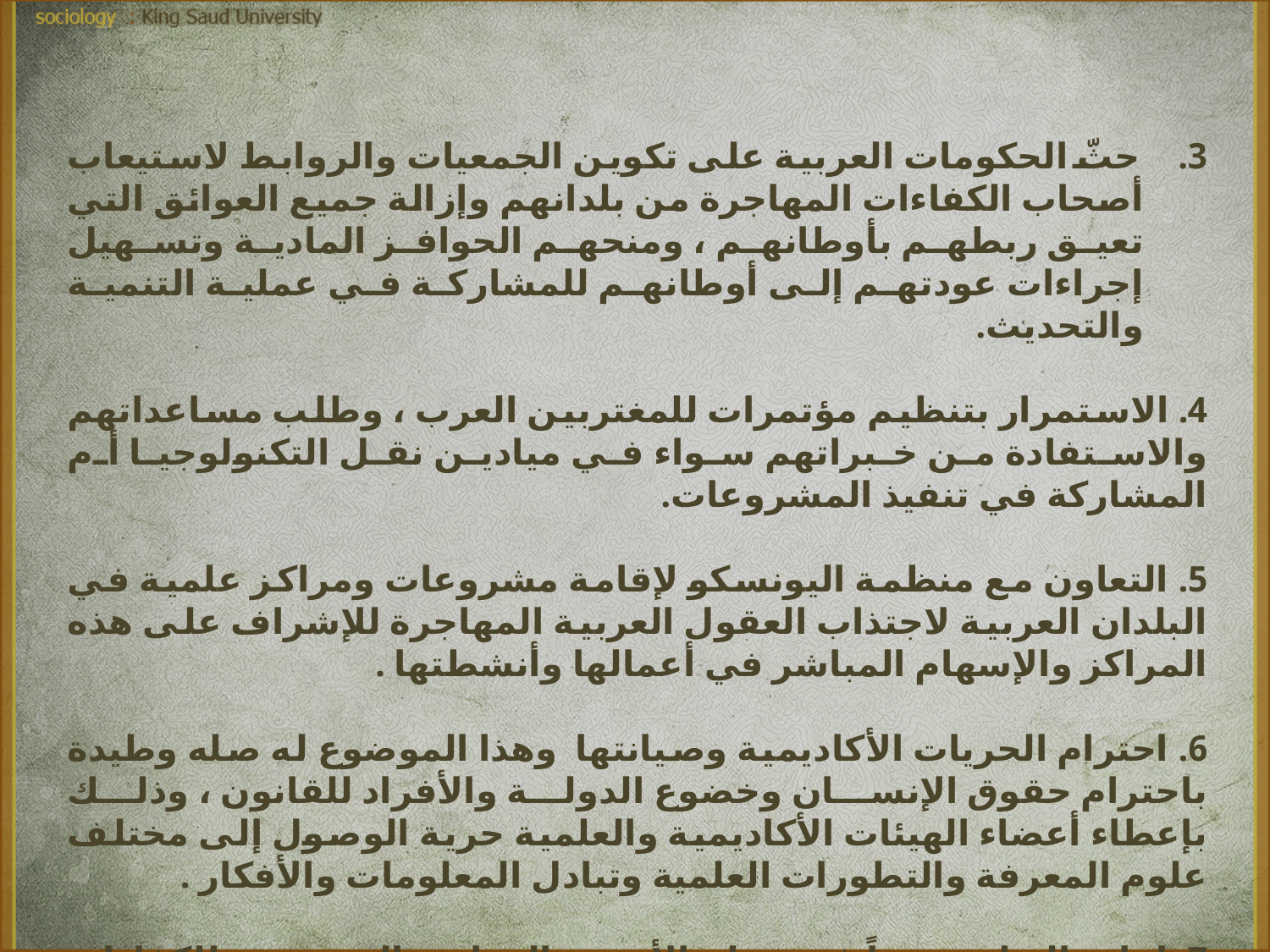

حثّ الحكومات العربية على تكوين الجمعيات والروابط لاستيعاب أصحاب الكفاءات المهاجرة من بلدانهم وإزالة جميع العوائق التي تعيق ربطهم بأوطانهم ، ومنحهم الحوافز المادية وتسهيل إجراءات عودتهم إلى أوطانهم للمشاركة في عملية التنمية والتحديث.

4. الاستمرار بتنظيم مؤتمرات للمغتربين العرب ، وطلب مساعداتهم والاستفادة من خبراتهم سواء في ميادين نقل التكنولوجيا أم المشاركة في تنفيذ المشروعات.

5. التعاون مع منظمة اليونسكو لإقامة مشروعات ومراكز علمية في البلدان العربية لاجتذاب العقول العربية المهاجرة للإشراف على هذه المراكز والإسهام المباشر في أعمالها وأنشطتها .

6. احترام الحريات الأكاديمية وصيانتها  وهذا الموضوع له صله وطيدة باحترام حقوق الإنسان وخضوع الدولة والأفراد للقانون ، وذلك بإعطاء أعضاء الهيئات الأكاديمية والعلمية حرية الوصول إلى مختلف علوم المعرفة والتطورات العلمية وتبادل المعلومات والأفكار .

7. إعادة النظر جذرياً في سلم الأجور والرواتب التي تمنح للكفاءات العلمية العربية ، وتقديم حوافز مادية .